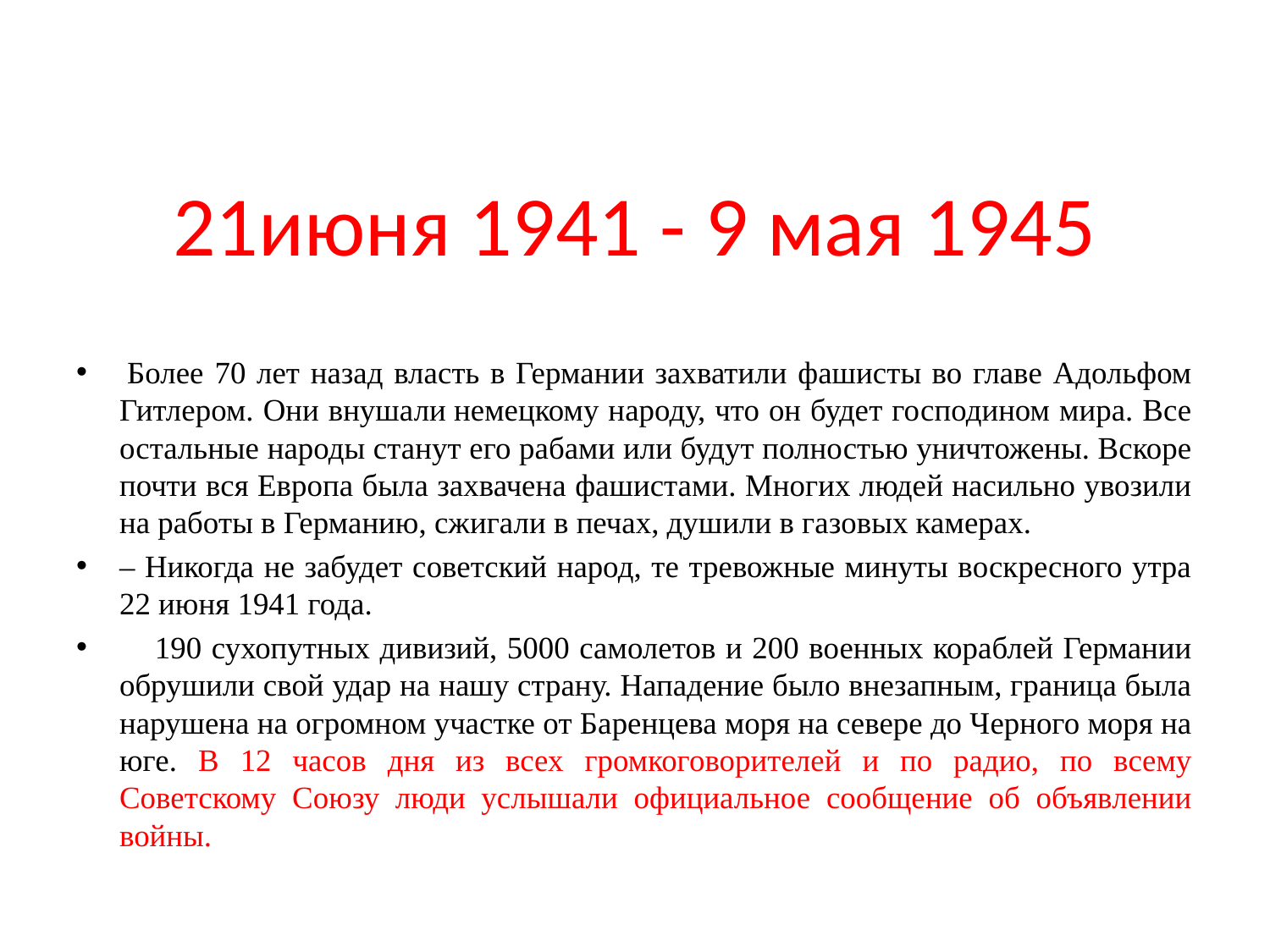

# 21июня 1941 - 9 мая 1945
 Более 70 лет назад власть в Германии захватили фашисты во главе Адольфом Гитлером. Они внушали немецкому народу, что он будет господином мира. Все остальные народы станут его рабами или будут полностью уничтожены. Вскоре почти вся Европа была захвачена фашистами. Многих людей насильно увозили на работы в Германию, сжигали в печах, душили в газовых камерах.
– Никогда не забудет советский народ, те тревожные минуты воскресного утра 22 июня 1941 года.
    190 сухопутных дивизий, 5000 самолетов и 200 военных кораблей Германии обрушили свой удар на нашу страну. Нападение было внезапным, граница была нарушена на огромном участке от Баренцева моря на севере до Черного моря на юге. В 12 часов дня из всех громкоговорителей и по радио, по всему Советскому Союзу люди услышали официальное сообщение об объявлении войны.